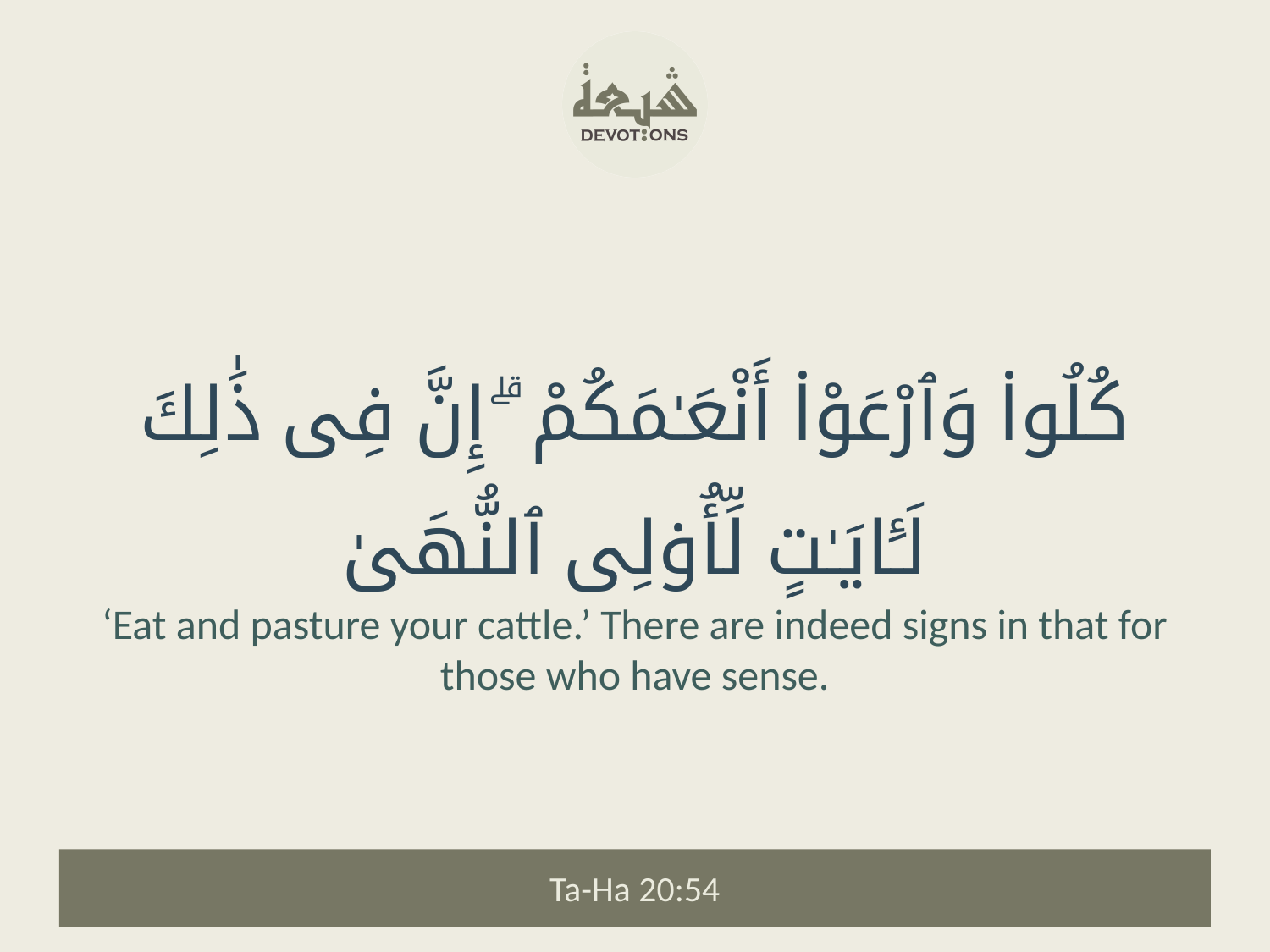

كُلُوا۟ وَٱرْعَوْا۟ أَنْعَـٰمَكُمْ ۗ إِنَّ فِى ذَٰلِكَ لَـَٔايَـٰتٍ لِّأُو۟لِى ٱلنُّهَىٰ
‘Eat and pasture your cattle.’ There are indeed signs in that for those who have sense.
Ta-Ha 20:54